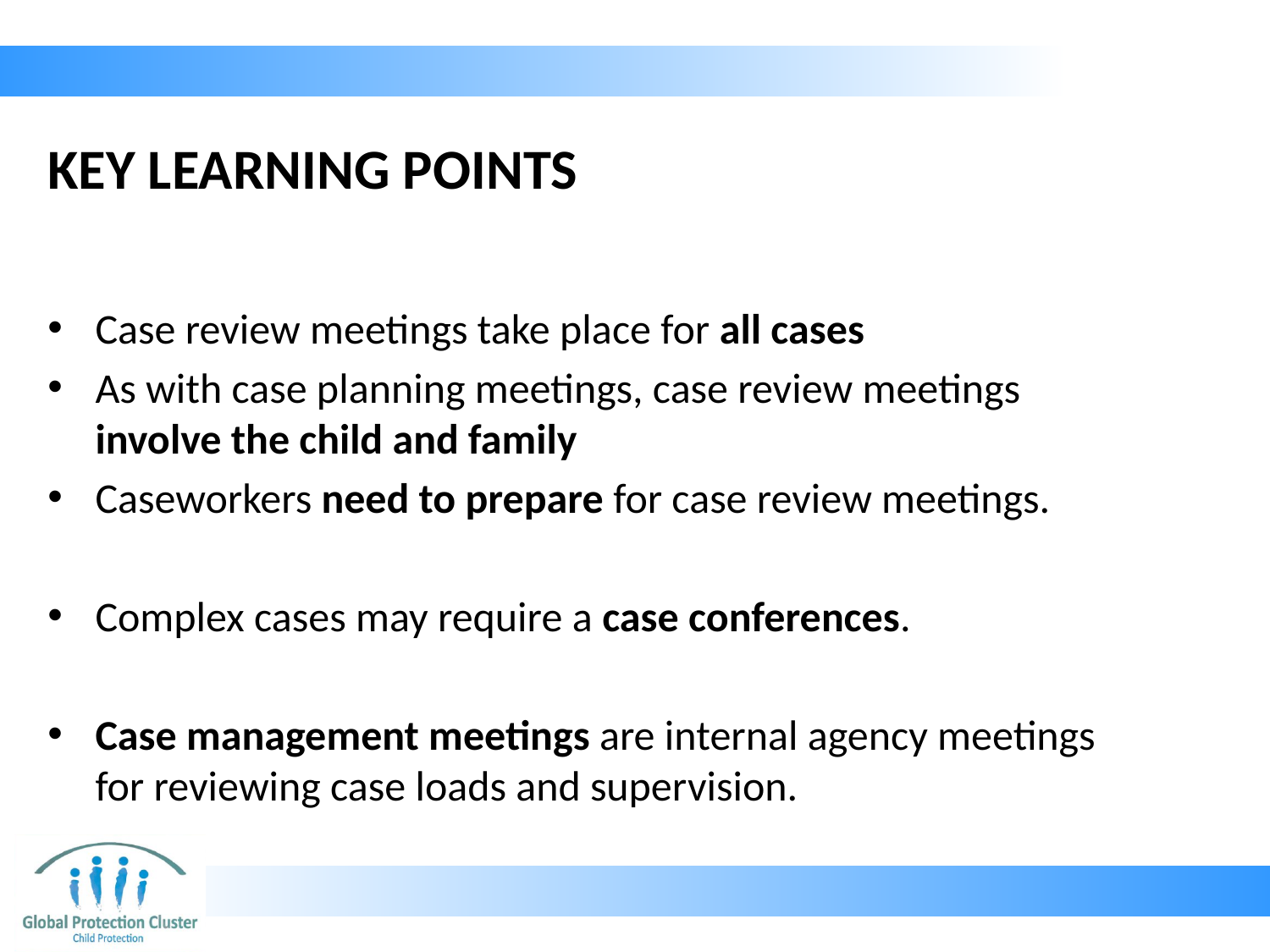

# KEY LEARNING POINTS

Case review meetings take place for all cases
As with case planning meetings, case review meetings involve the child and family
Caseworkers need to prepare for case review meetings.

Complex cases may require a case conferences.

Case management meetings are internal agency meetings for reviewing case loads and supervision.